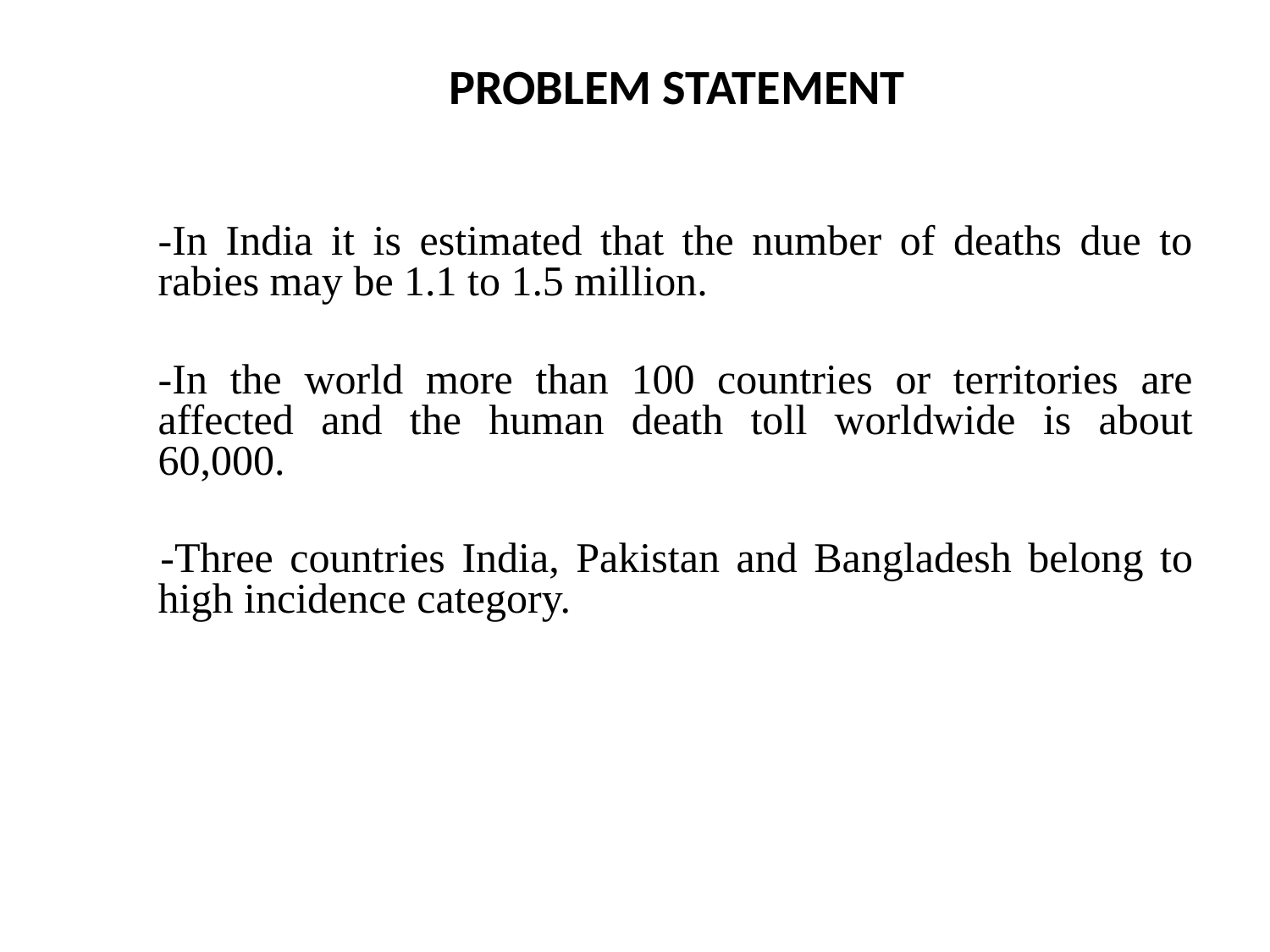

# PROBLEM STATEMENT
	-In India it is estimated that the number of deaths due to rabies may be 1.1 to 1.5 million.

	-In the world more than 100 countries or territories are affected and the human death toll worldwide is about 60,000.

   -Three countries India, Pakistan and Bangladesh belong to high incidence category.